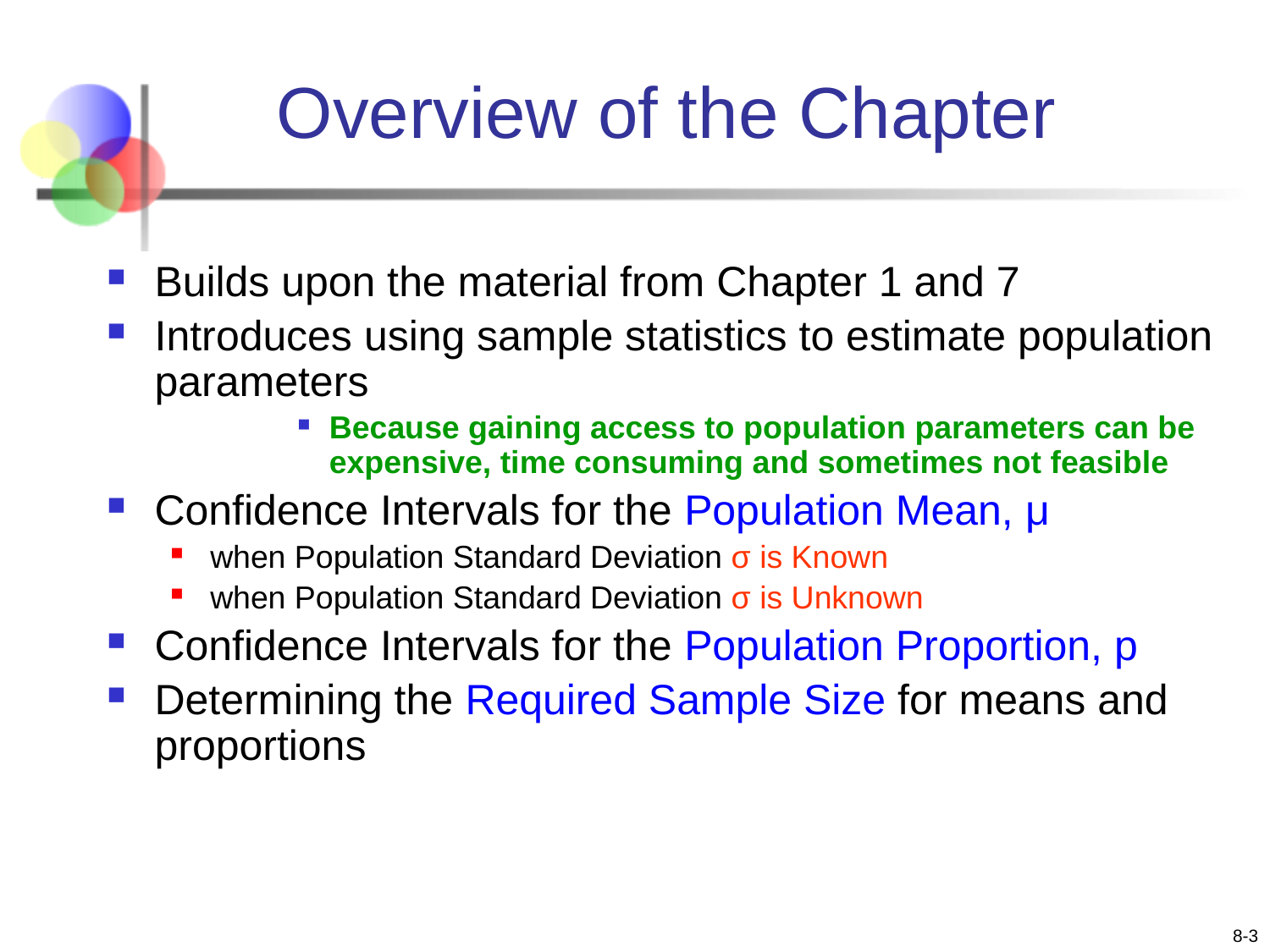

# Overview of the Chapter
Builds upon the material from Chapter 1 and 7
Introduces using sample statistics to estimate population parameters
Because gaining access to population parameters can be expensive, time consuming and sometimes not feasible
Confidence Intervals for the Population Mean, μ
when Population Standard Deviation σ is Known
when Population Standard Deviation σ is Unknown
Confidence Intervals for the Population Proportion, p
Determining the Required Sample Size for means and proportions
8-3